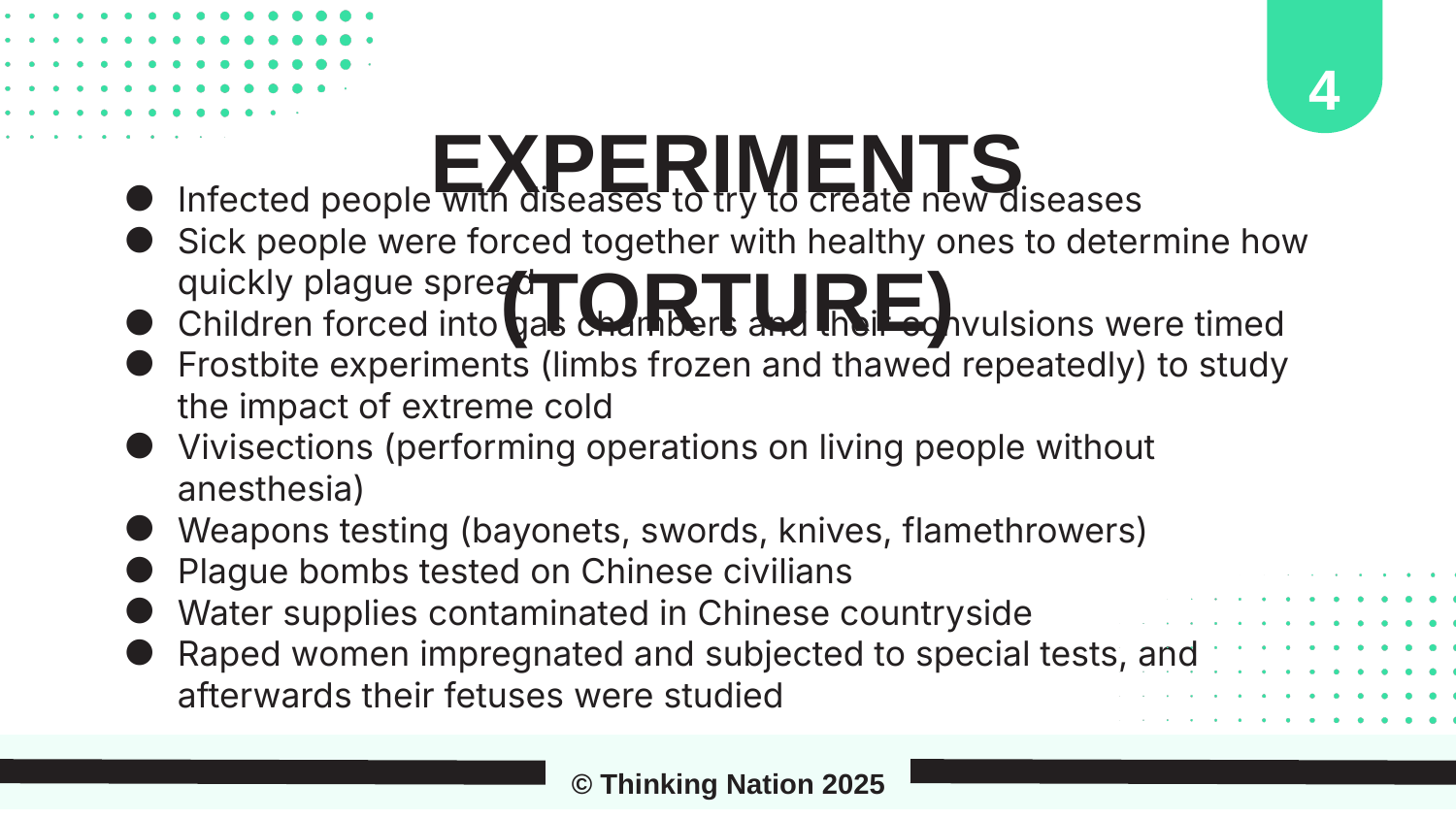

4
EXPERIMENTS (TORTURE)
Infected people with diseases to try to create new diseases
Sick people were forced together with healthy ones to determine how quickly plague spread
Children forced into gas chambers and their convulsions were timed
Frostbite experiments (limbs frozen and thawed repeatedly) to study the impact of extreme cold
Vivisections (performing operations on living people without anesthesia)
Weapons testing (bayonets, swords, knives, flamethrowers)
Plague bombs tested on Chinese civilians
Water supplies contaminated in Chinese countryside
Raped women impregnated and subjected to special tests, and afterwards their fetuses were studied

© Thinking Nation 2025